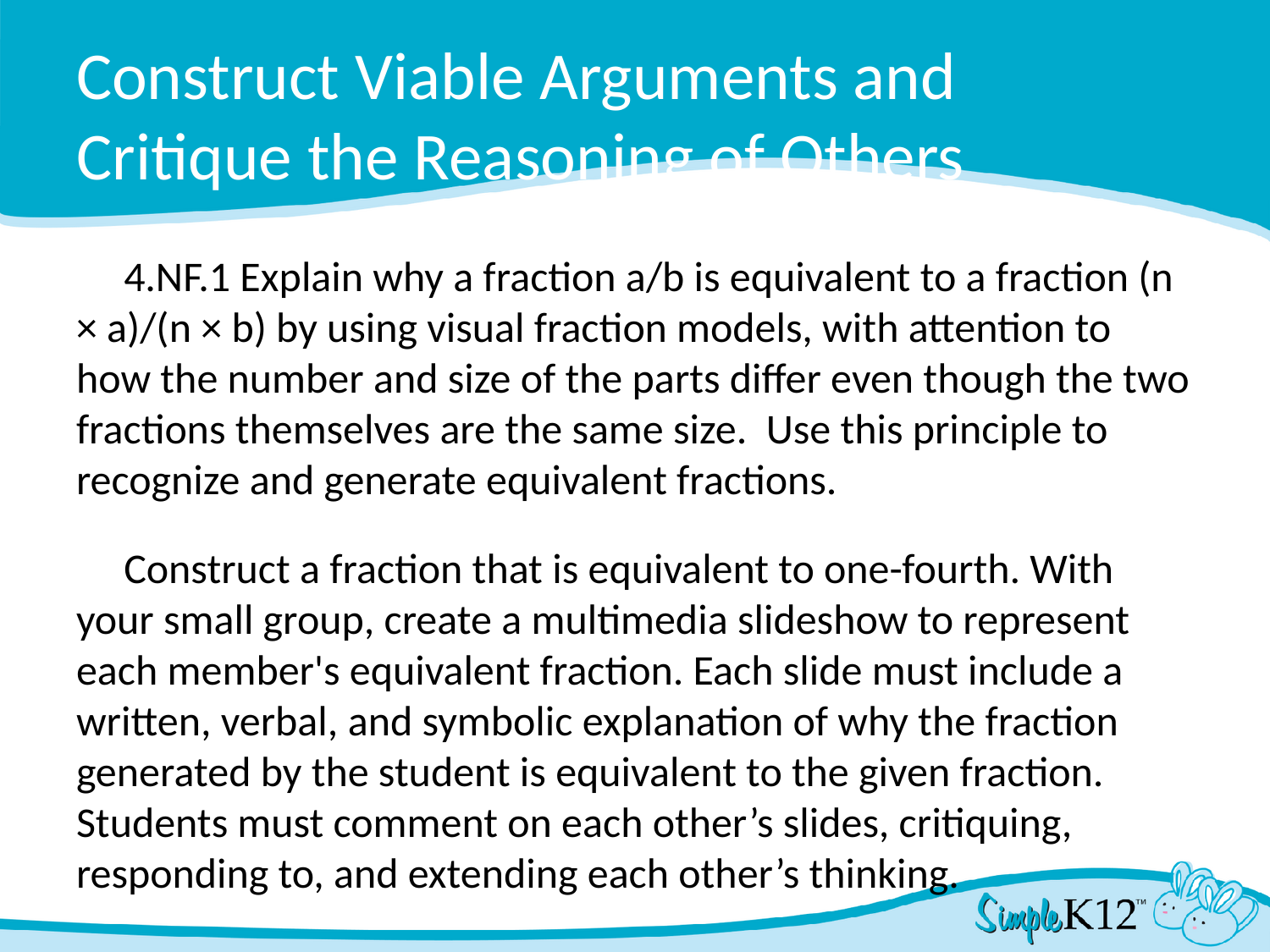

# Construct Viable Arguments and Critique the Reasoning of Others
4.NF.1 Explain why a fraction a/b is equivalent to a fraction (n × a)/(n × b) by using visual fraction models, with attention to how the number and size of the parts differ even though the two fractions themselves are the same size.  Use this principle to recognize and generate equivalent fractions.

Construct a fraction that is equivalent to one-fourth. With your small group, create a multimedia slideshow to represent each member's equivalent fraction. Each slide must include a written, verbal, and symbolic explanation of why the fraction generated by the student is equivalent to the given fraction.  Students must comment on each other’s slides, critiquing, responding to, and extending each other’s thinking.